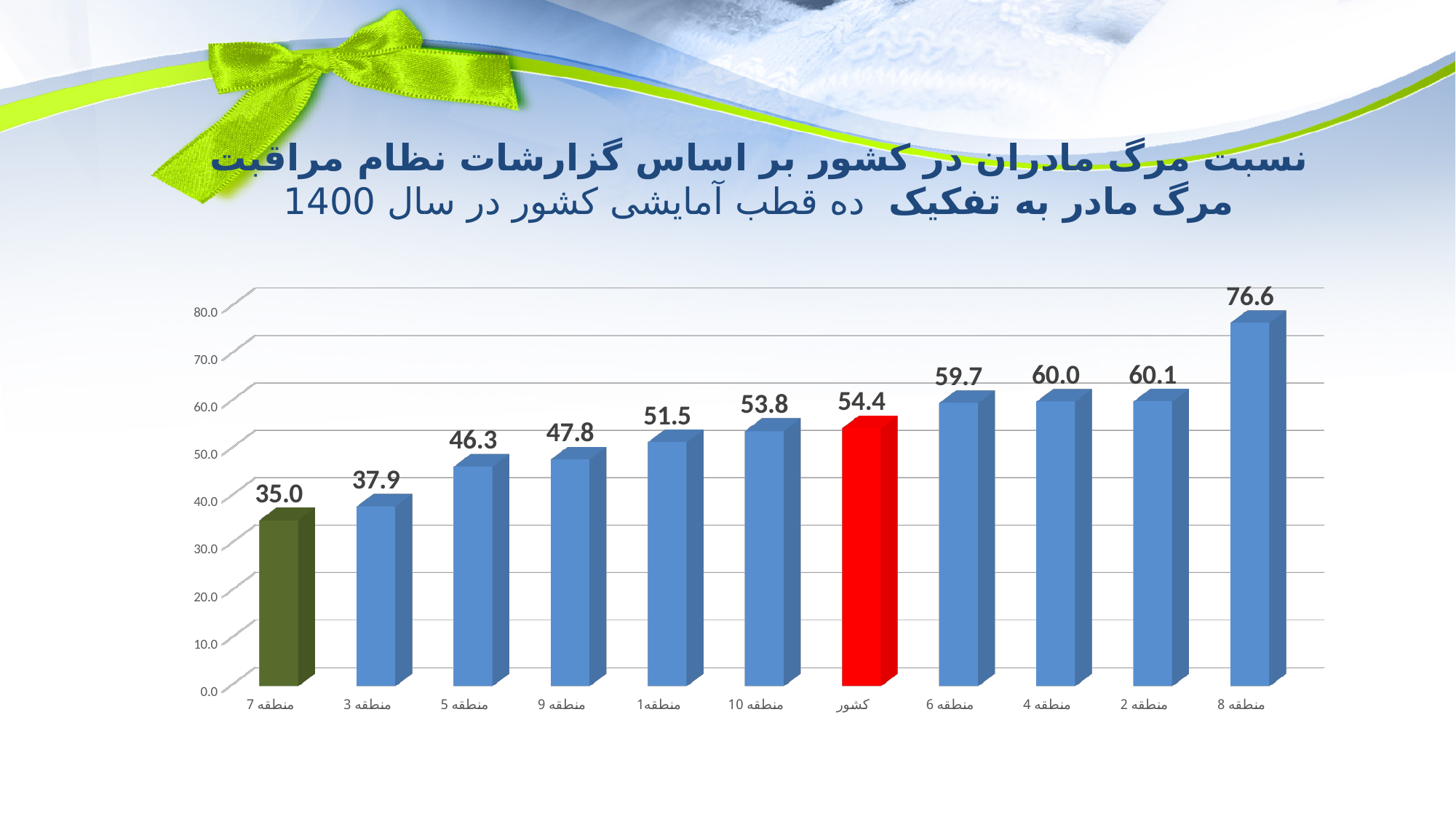

نسبت مرگ مادران در کشور بر اساس گزارشات نظام مراقبت مرگ مادر به تفکیک  ده قطب آمایشی کشور در سال 1400

[unsupported chart]